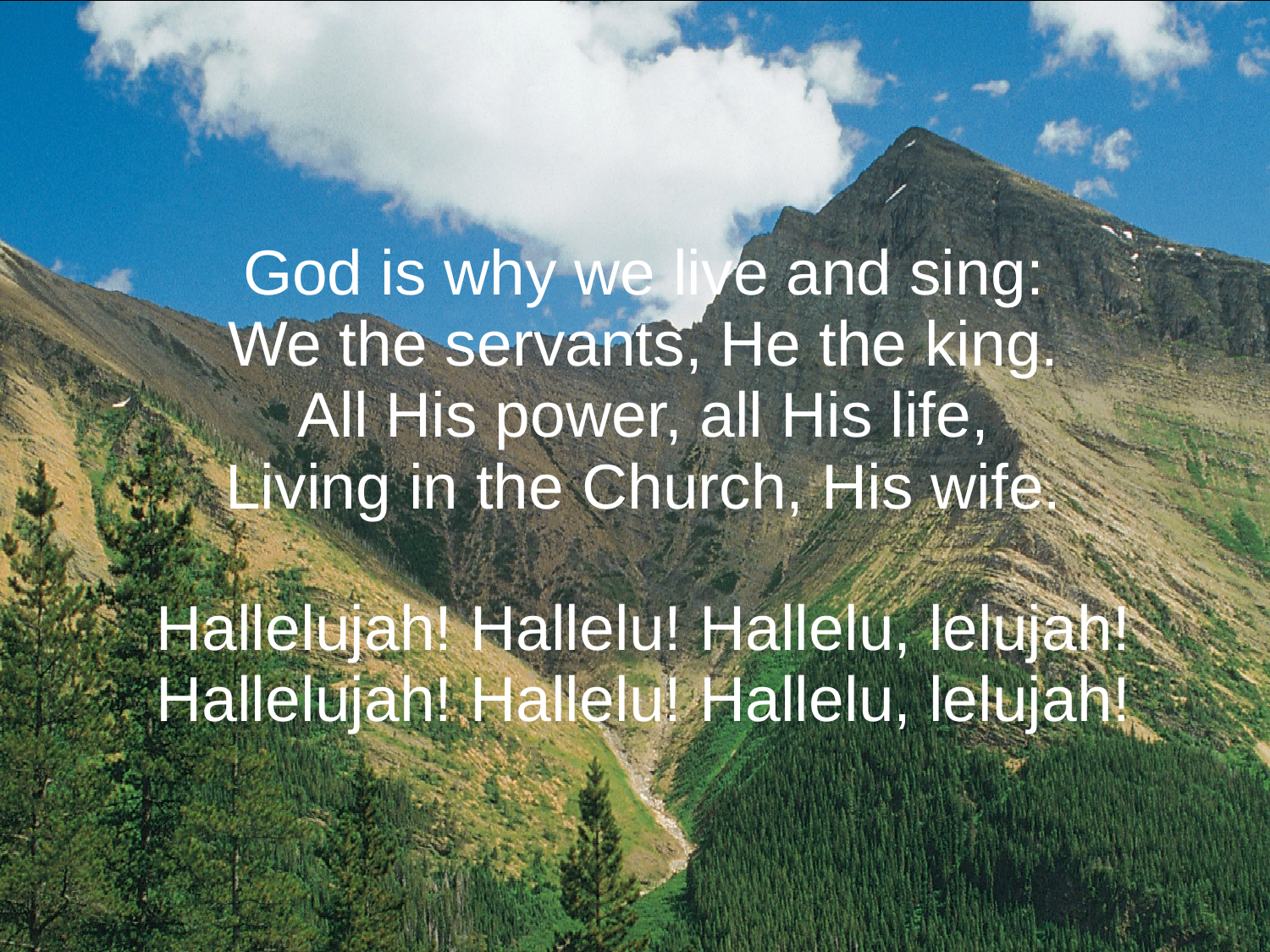

# God is why we live and sing: We the servants, He the king. All His power, all His life, Living in the Church, His wife. Hallelujah! Hallelu! Hallelu, lelujah! Hallelujah! Hallelu! Hallelu, lelujah!